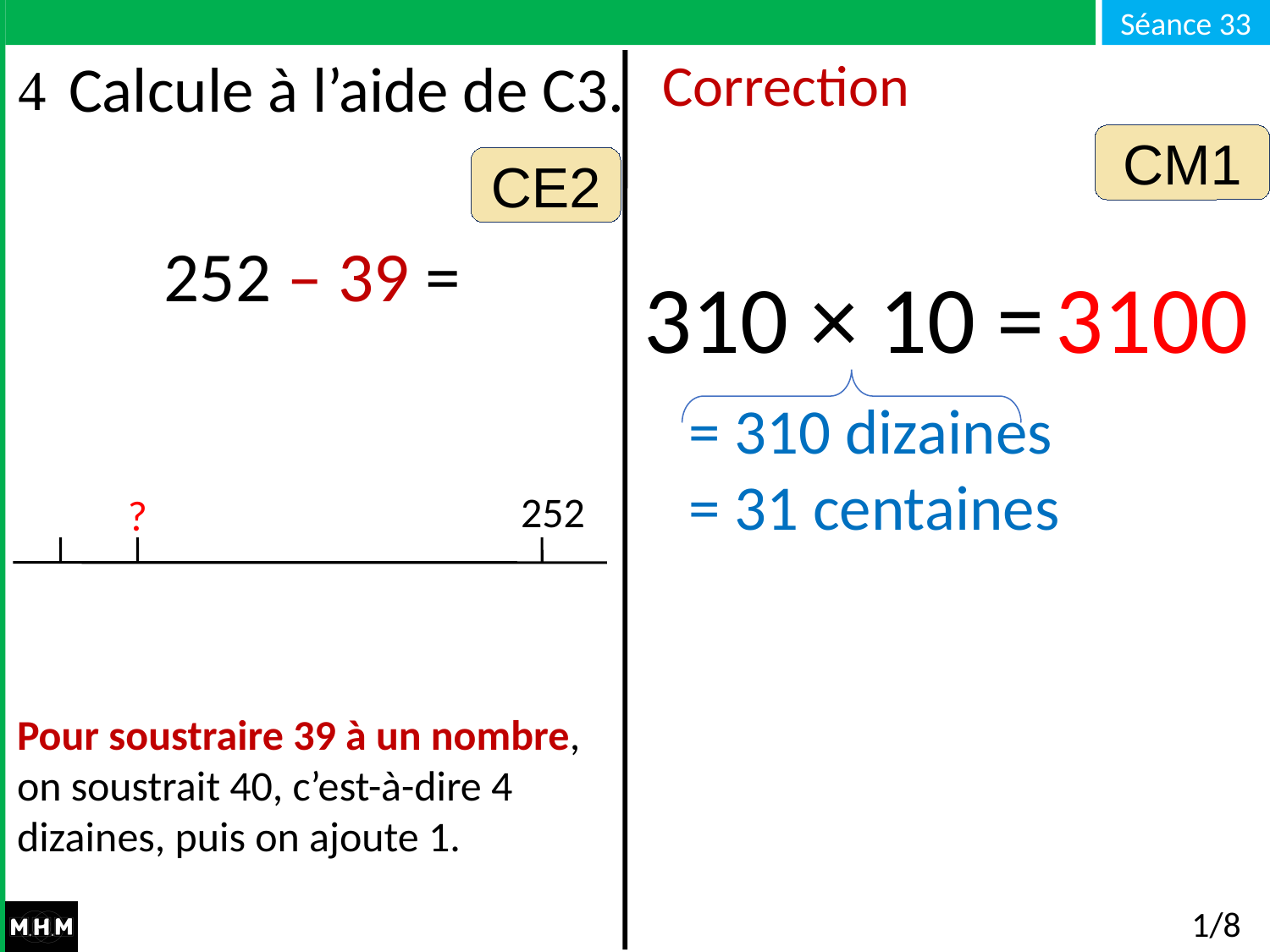

Calcule à l’aide de C3.

Correction
CM1
CE2
252 – 39 =

3100
310 × 10 =
= 310 dizaines
= 31 centaines
252
?
Pour soustraire 39 à un nombre, on soustrait 40, c’est-à-dire 4 dizaines, puis on ajoute 1.
# 1/8